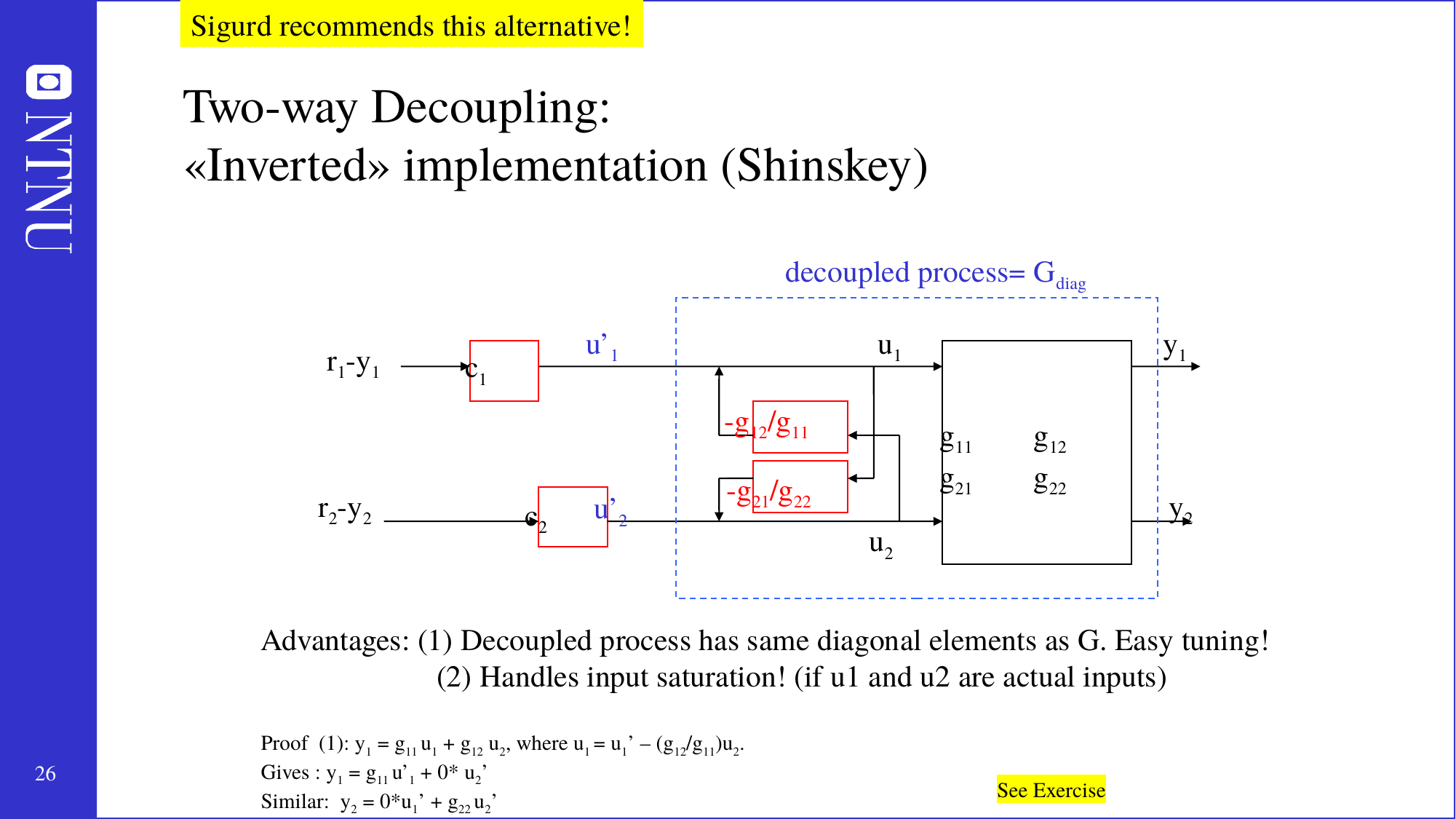

Sigurd recommends this alternative!
# Two-way Decoupling: «Inverted» implementation (Shinskey)
decoupled process= Gdiag

u’1
u1
y1
r1-y1

c1

-g12/g11

g11        g12
g21        g22

-g21/g22

r2-y2

y2
u’2
c2

u2

Advantages: (1) Decoupled process has same diagonal elements as G. Easy tuning!
                       (2) Handles input saturation! (if u1 and u2 are actual inputs)

Proof  (1): y1 = g11 u1 + g12 u2, where u1 = u1’ – (g12/g11)u2.
Gives : y1 = g11 u’1 + 0* u2’
Similar:  y2 = 0*u1’ + g22 u2’

See Exercise